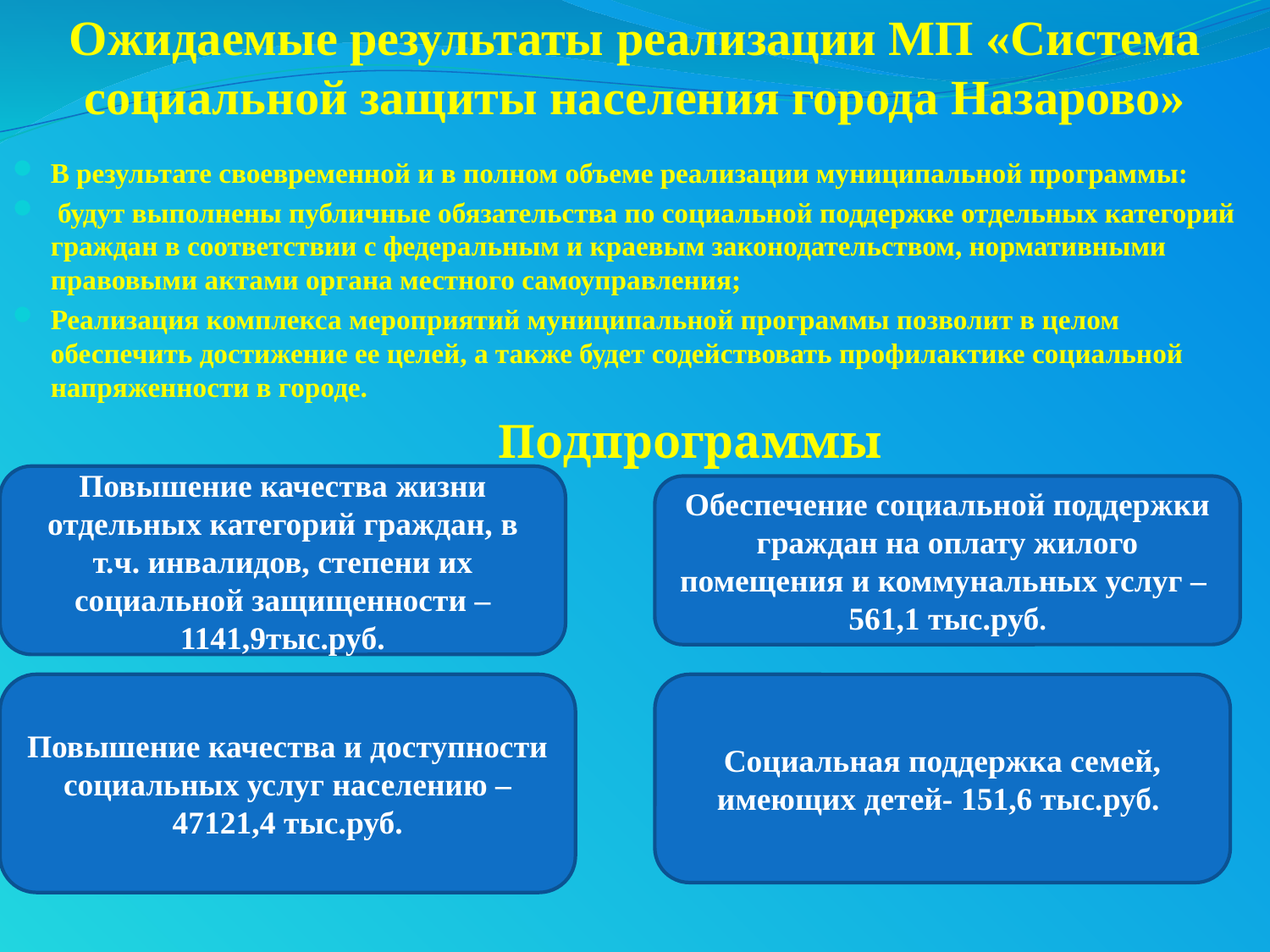

Ожидаемые результаты реализации МП «Система социальной защиты населения города Назарово»

В результате своевременной и в полном объеме реализации муниципальной программы:
 будут выполнены публичные обязательства по социальной поддержке отдельных категорий граждан в соответствии с федеральным и краевым законодательством, нормативными правовыми актами органа местного самоуправления;
Реализация комплекса мероприятий муниципальной программы позволит в целом обеспечить достижение ее целей, а также будет содействовать профилактике социальной напряженности в городе.
                                         Подпрограммы
Повышение качества жизни отдельных категорий граждан, в т.ч. инвалидов, степени их социальной защищенности –1141,9тыс.руб.
Обеспечение социальной поддержки граждан на оплату жилого помещения и коммунальных услуг –  561,1 тыс.руб.
Повышение качества и доступности социальных услуг населению – 47121,4 тыс.руб.
Социальная поддержка семей, имеющих детей- 151,6 тыс.руб.